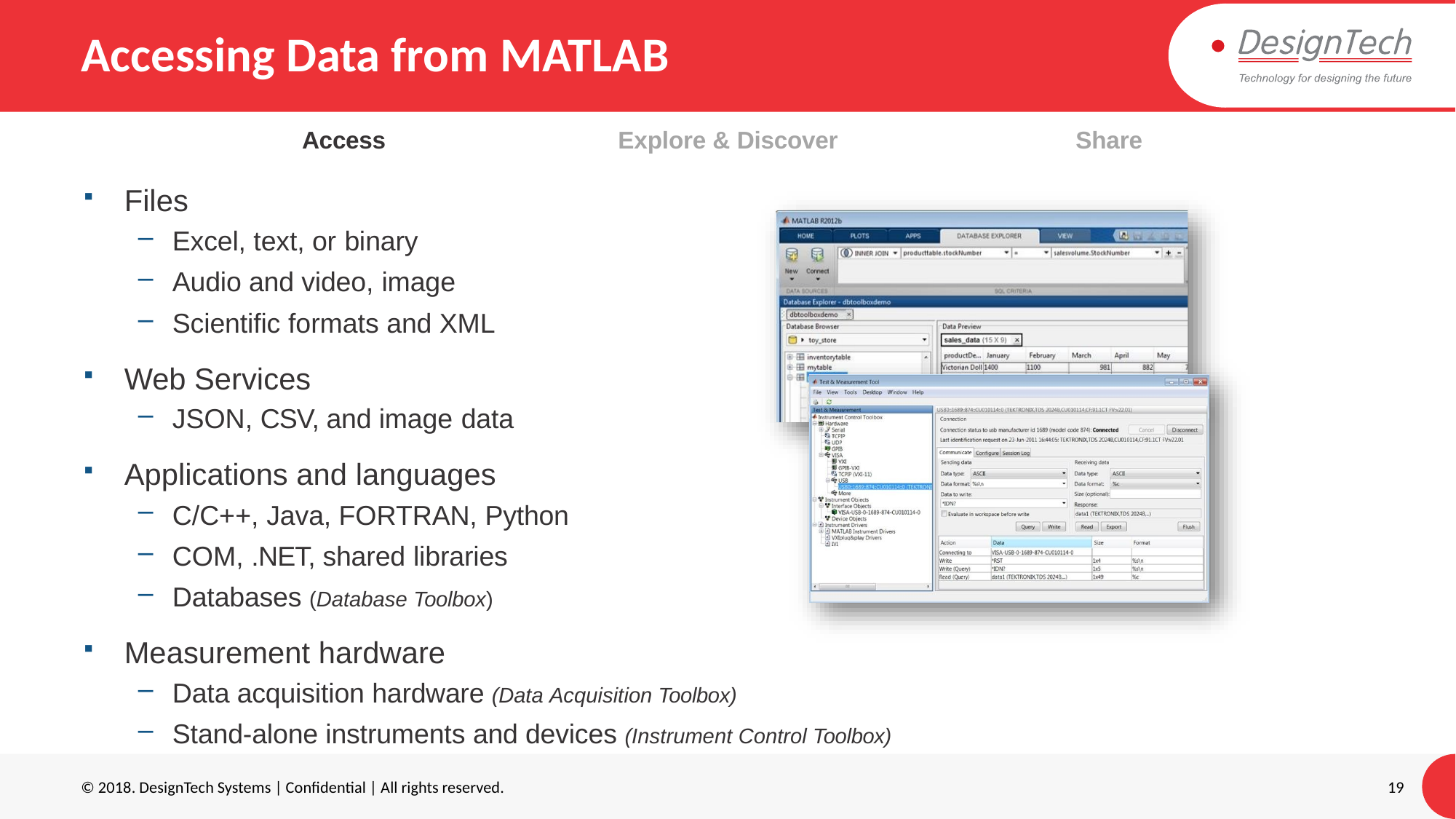

# Accessing Data from MATLAB
Access	Explore & Discover
Share
Files
Excel, text, or binary
Audio and video, image
Scientific formats and XML
Web Services
JSON, CSV, and image data
Applications and languages
C/C++, Java, FORTRAN, Python
COM, .NET, shared libraries
Databases (Database Toolbox)
Measurement hardware
Data acquisition hardware (Data Acquisition Toolbox)
Stand-alone instruments and devices (Instrument Control Toolbox)

© 2018. DesignTech Systems | Confidential | All rights reserved.
19